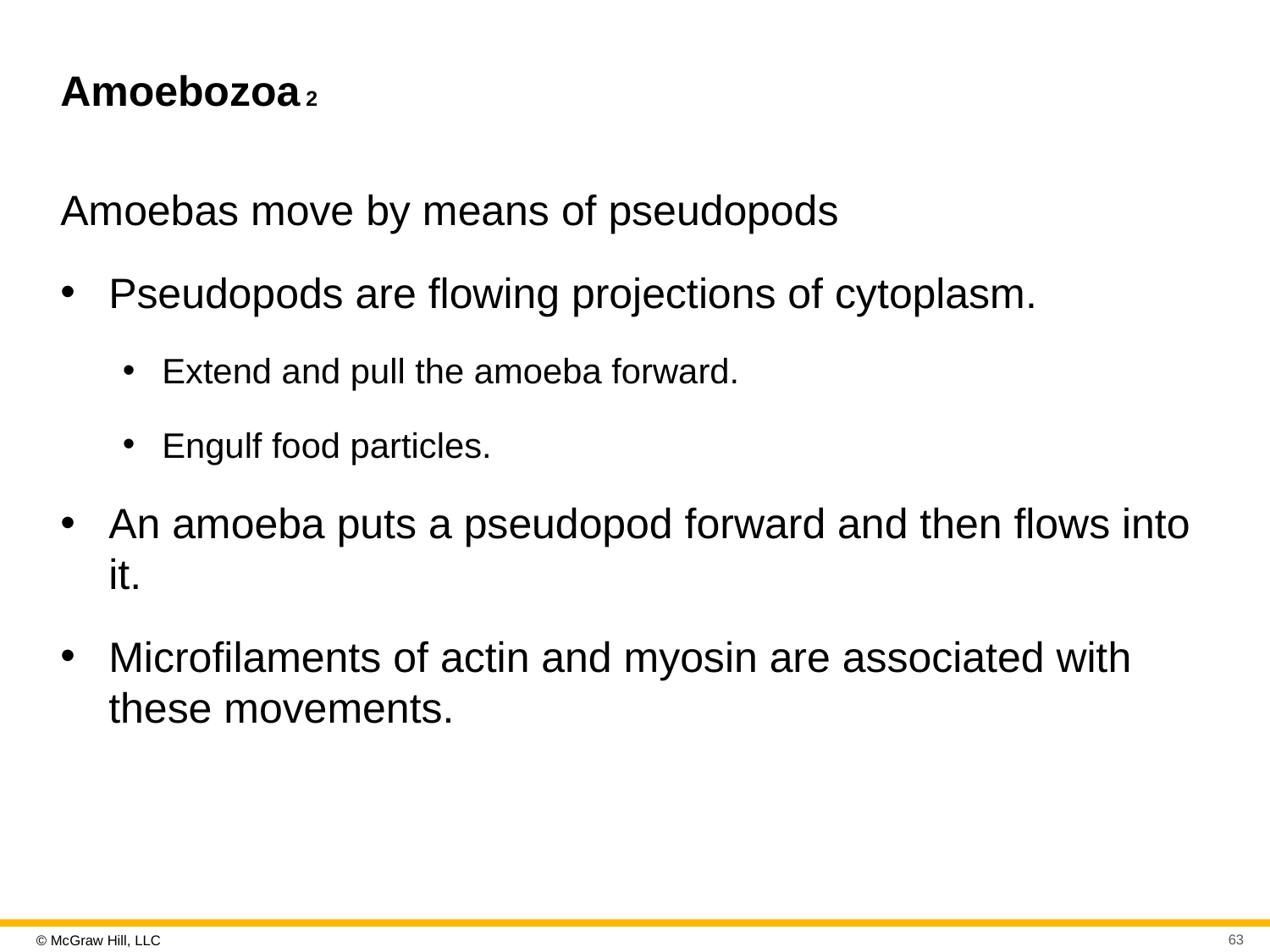

# Amoebozoa 2
Amoebas move by means of pseudopods
Pseudopods are flowing projections of cytoplasm.
Extend and pull the amoeba forward.
Engulf food particles.
An amoeba puts a pseudopod forward and then flows into it.
Microfilaments of actin and myosin are associated with these movements.
63